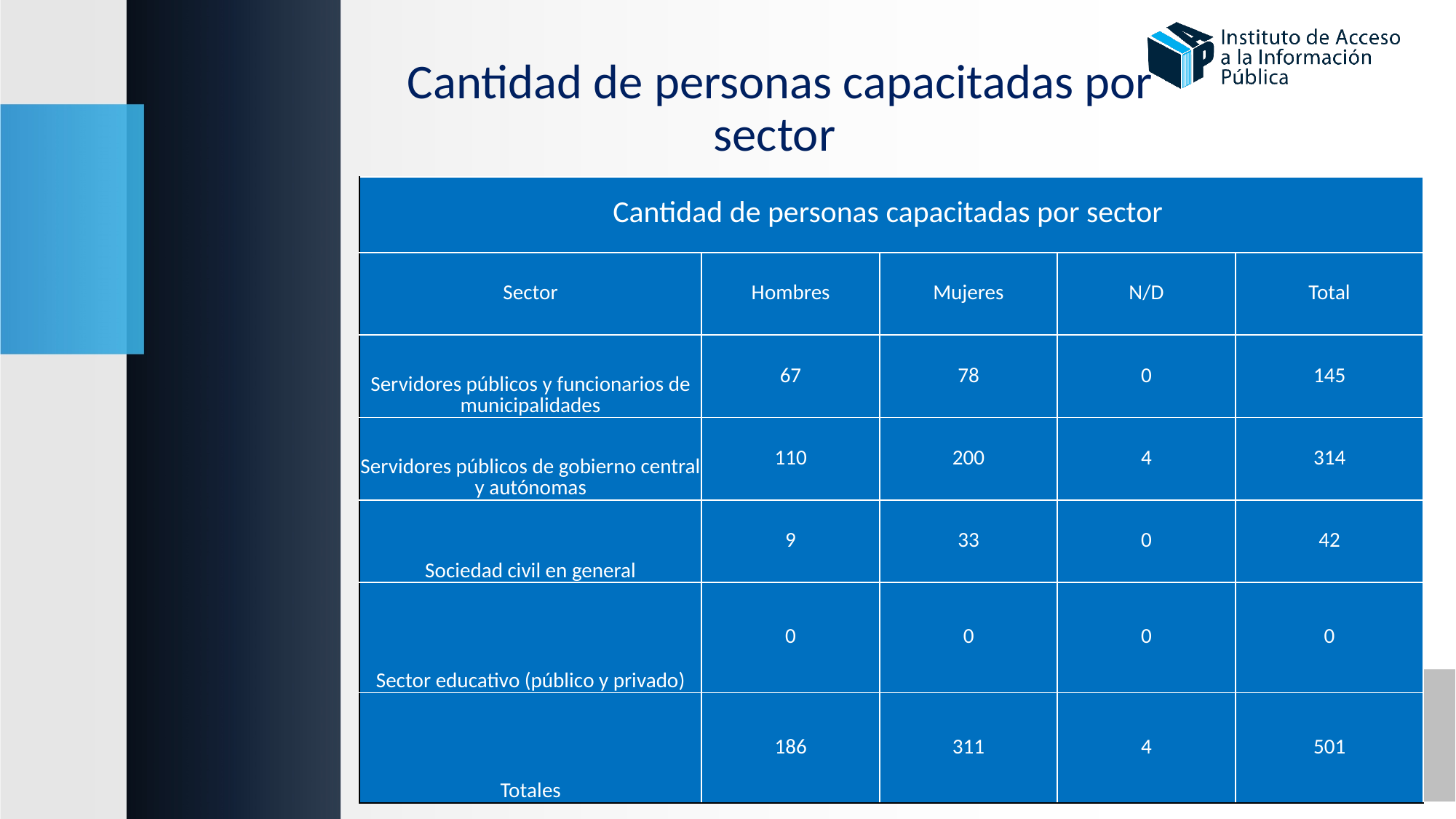

# Cantidad de personas capacitadas por sector
| Cantidad de personas capacitadas por sector |  |  |  |  |
| --- | --- | --- | --- | --- |
| Sector | Hombres | Mujeres | N/D | Total |
| Servidores públicos y funcionarios de municipalidades | 67 | 78 | 0 | 145 |
| Servidores públicos de gobierno central y autónomas | 110 | 200 | 4 | 314 |
| Sociedad civil en general | 9 | 33 | 0 | 42 |
| Sector educativo (público y privado) | 0 | 0 | 0 | 0 |
| Totales | 186 | 311 | 4 | 501 |